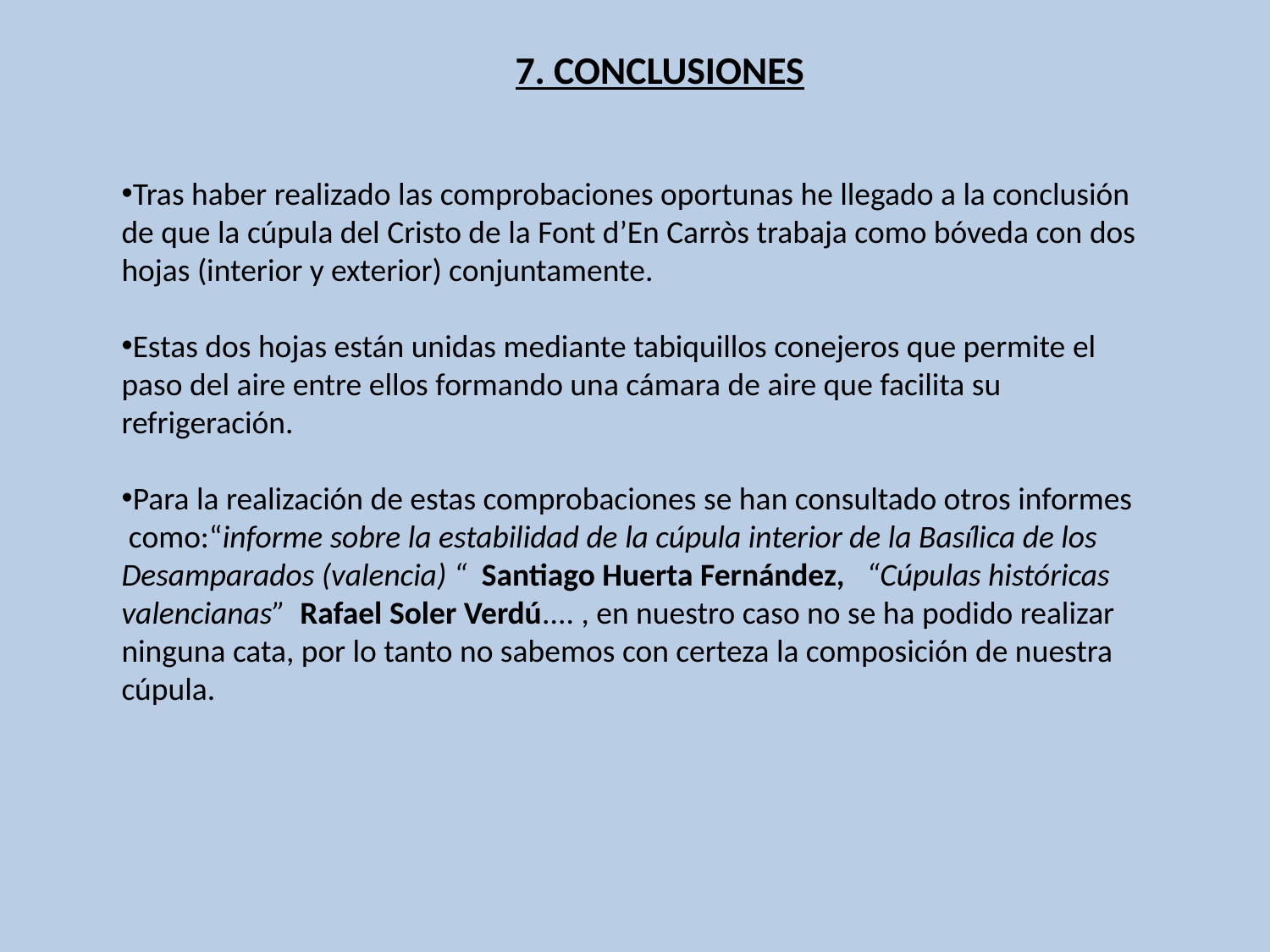

7. CONCLUSIONES

Tras haber realizado las comprobaciones oportunas he llegado a la conclusión de que la cúpula del Cristo de la Font d’En Carròs trabaja como bóveda con dos hojas (interior y exterior) conjuntamente.

Estas dos hojas están unidas mediante tabiquillos conejeros que permite el paso del aire entre ellos formando una cámara de aire que facilita su refrigeración.

Para la realización de estas comprobaciones se han consultado otros informes  como:“informe sobre la estabilidad de la cúpula interior de la Basílica de los Desamparados (valencia) “  Santiago Huerta Fernández,   “Cúpulas históricas valencianas”  Rafael Soler Verdú.... , en nuestro caso no se ha podido realizar ninguna cata, por lo tanto no sabemos con certeza la composición de nuestra cúpula.